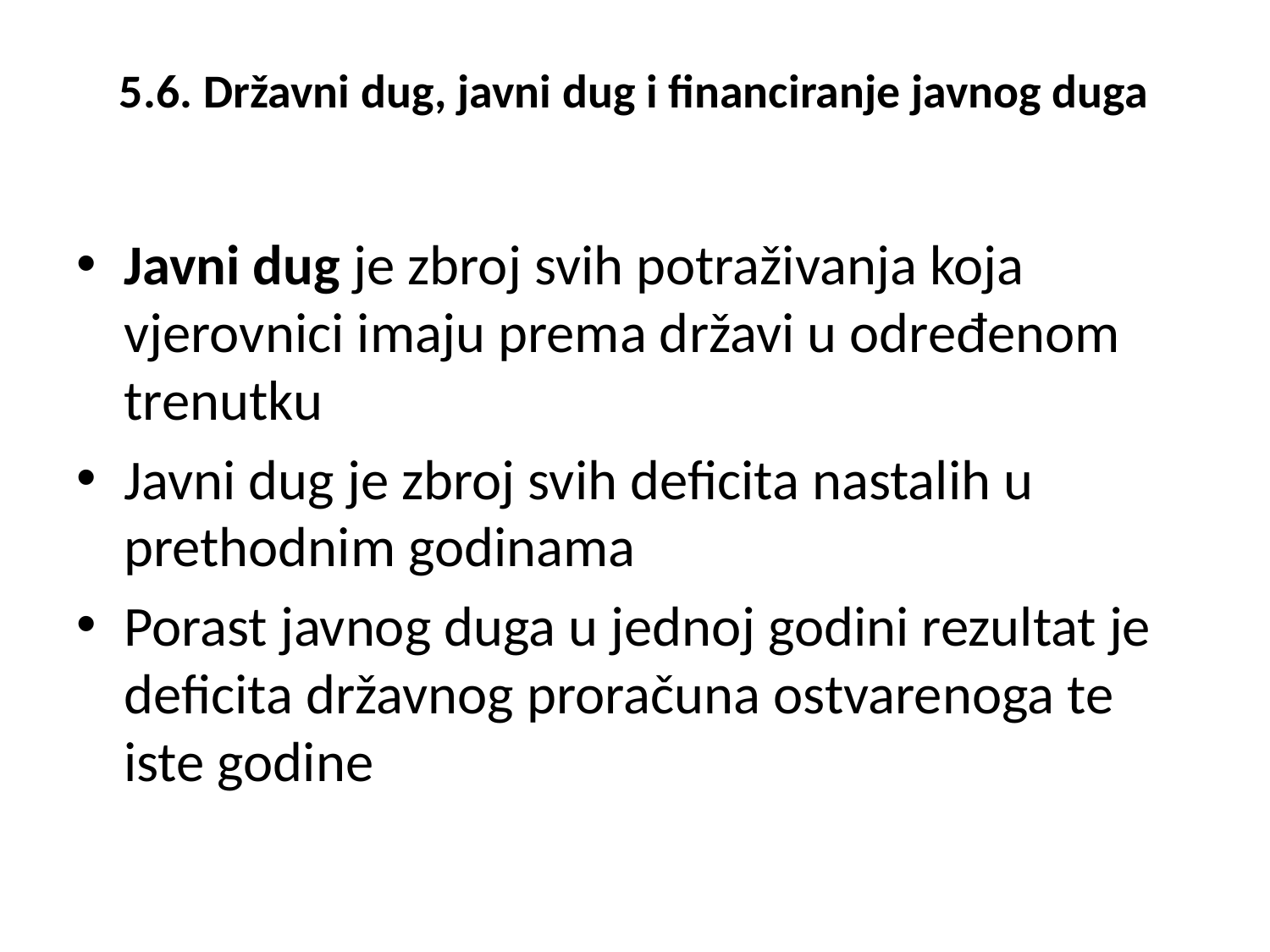

# 5.6. Državni dug, javni dug i financiranje javnog duga
Javni dug je zbroj svih potraživanja koja vjerovnici imaju prema državi u određenom trenutku
Javni dug je zbroj svih deficita nastalih u prethodnim godinama
Porast javnog duga u jednoj godini rezultat je deficita državnog proračuna ostvarenoga te iste godine